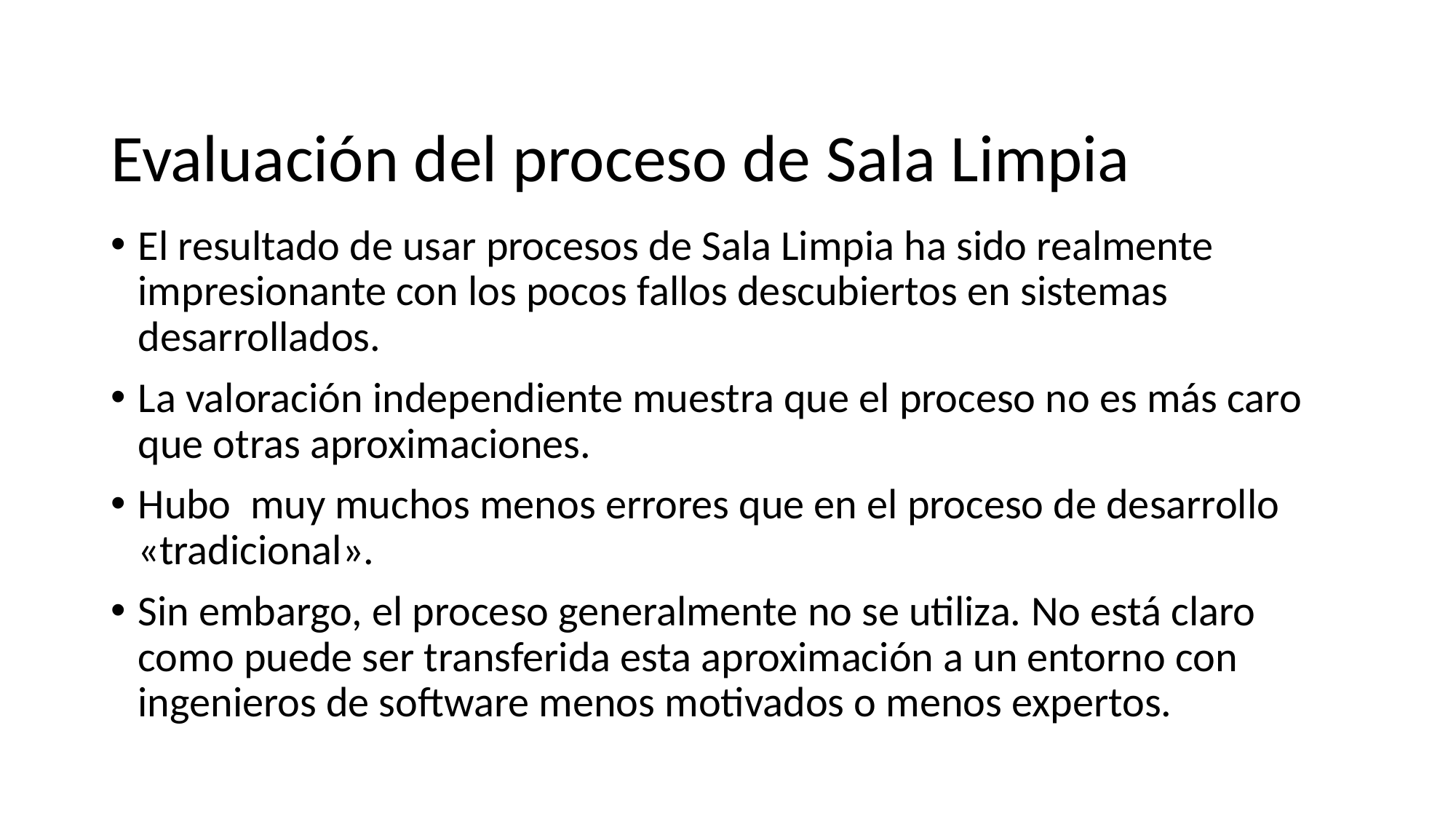

# Evaluación del proceso de Sala Limpia
El resultado de usar procesos de Sala Limpia ha sido realmente impresionante con los pocos fallos descubiertos en sistemas desarrollados.
La valoración independiente muestra que el proceso no es más caro que otras aproximaciones.
Hubo  muy muchos menos errores que en el proceso de desarrollo «tradicional».
Sin embargo, el proceso generalmente no se utiliza. No está claro como puede ser transferida esta aproximación a un entorno con ingenieros de software menos motivados o menos expertos.